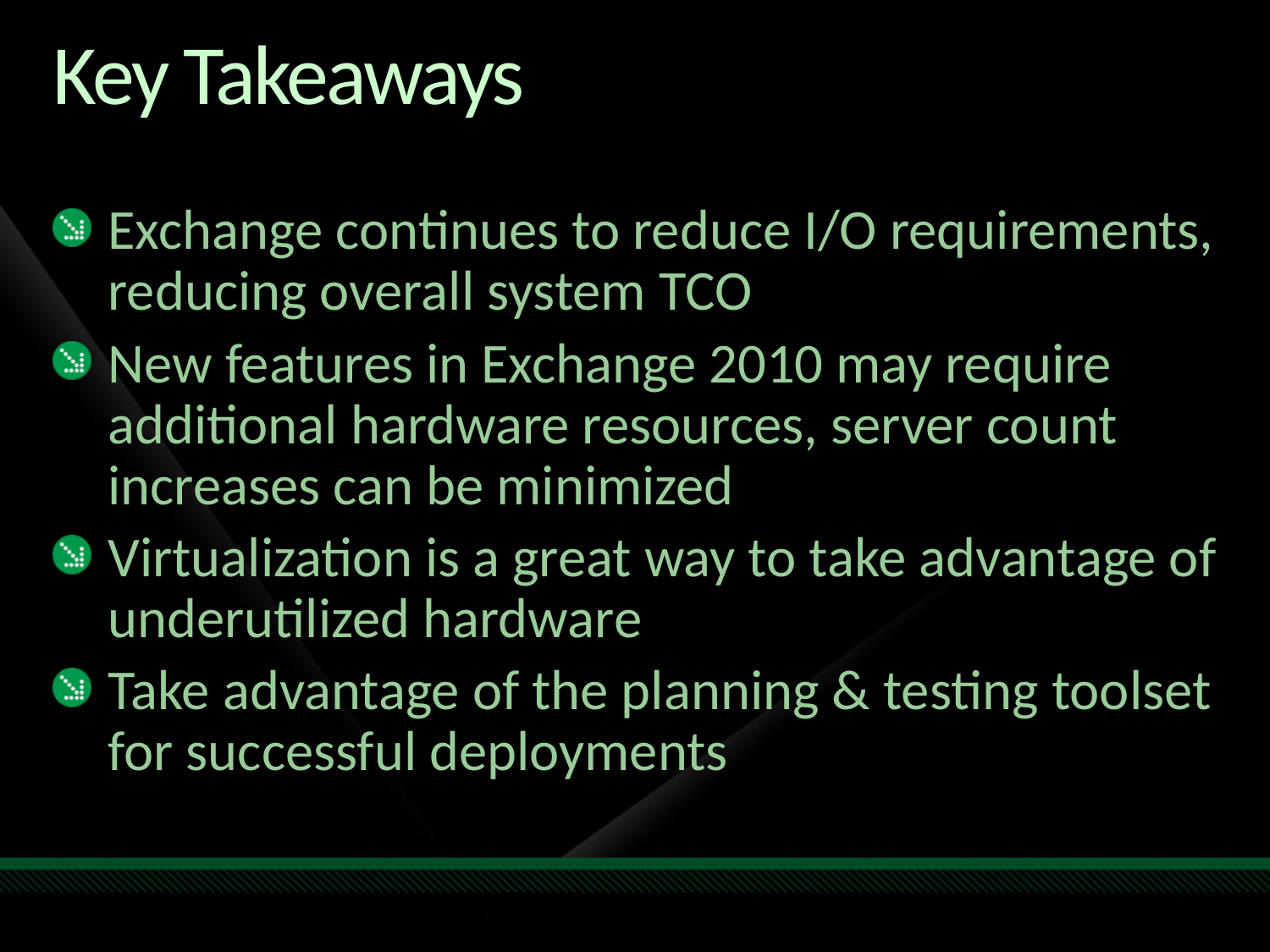

# Key Takeaways
Exchange continues to reduce I/O requirements, reducing overall system TCO
New features in Exchange 2010 may require additional hardware resources, server count increases can be minimized
Virtualization is a great way to take advantage of underutilized hardware
Take advantage of the planning & testing toolset for successful deployments